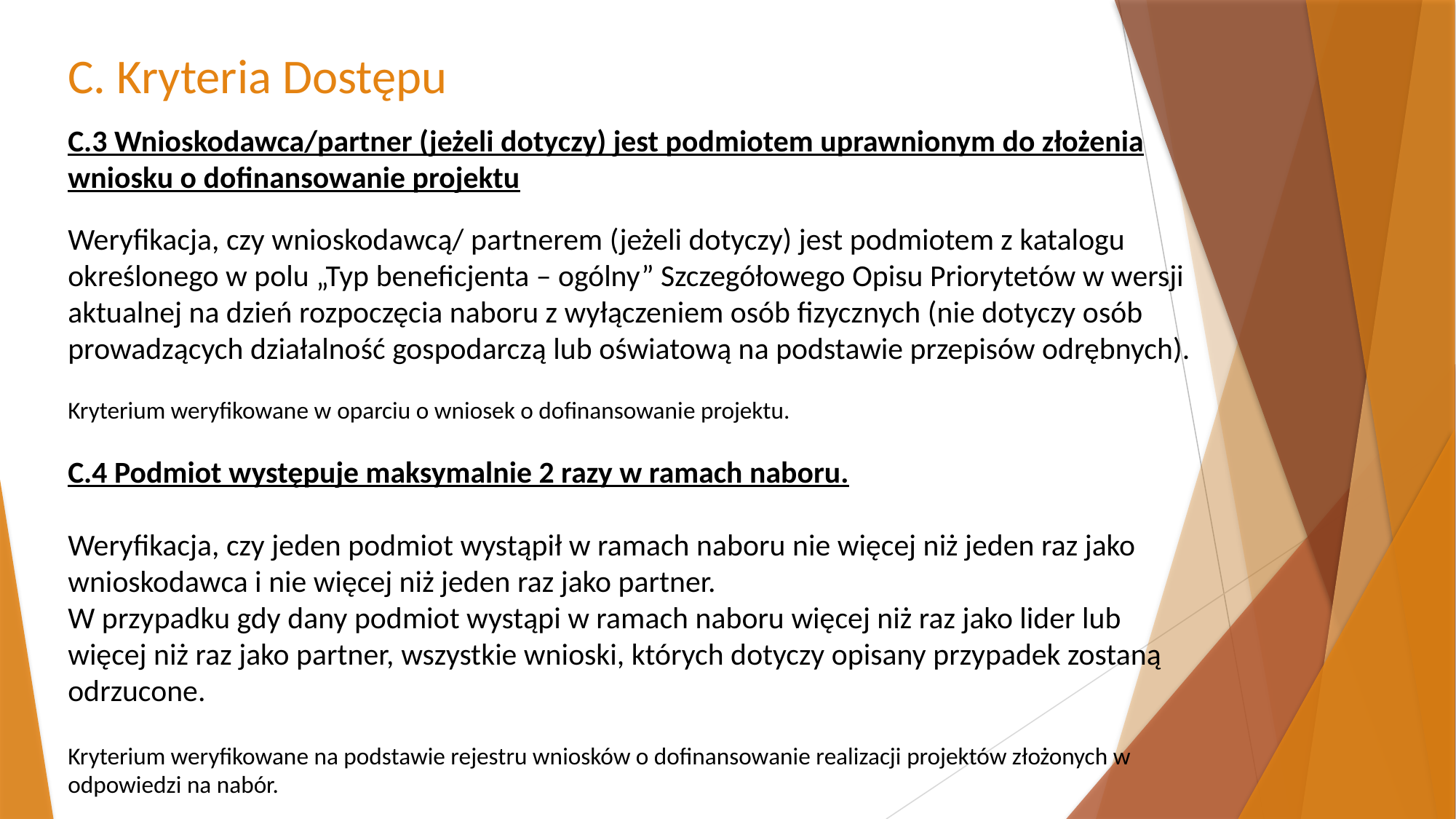

C. Kryteria Dostępu

C.3 Wnioskodawca/partner (jeżeli dotyczy) jest podmiotem uprawnionym do złożenia wniosku o dofinansowanie projektu

Weryfikacja, czy wnioskodawcą/ partnerem (jeżeli dotyczy) jest podmiotem z katalogu określonego w polu „Typ beneficjenta – ogólny” Szczegółowego Opisu Priorytetów w wersji aktualnej na dzień rozpoczęcia naboru z wyłączeniem osób fizycznych (nie dotyczy osób prowadzących działalność gospodarczą lub oświatową na podstawie przepisów odrębnych).

Kryterium weryfikowane w oparciu o wniosek o dofinansowanie projektu.

C.4 Podmiot występuje maksymalnie 2 razy w ramach naboru.

Weryfikacja, czy jeden podmiot wystąpił w ramach naboru nie więcej niż jeden raz jako wnioskodawca i nie więcej niż jeden raz jako partner.
W przypadku gdy dany podmiot wystąpi w ramach naboru więcej niż raz jako lider lub więcej niż raz jako partner, wszystkie wnioski, których dotyczy opisany przypadek zostaną odrzucone.

Kryterium weryfikowane na podstawie rejestru wniosków o dofinansowanie realizacji projektów złożonych w odpowiedzi na nabór.